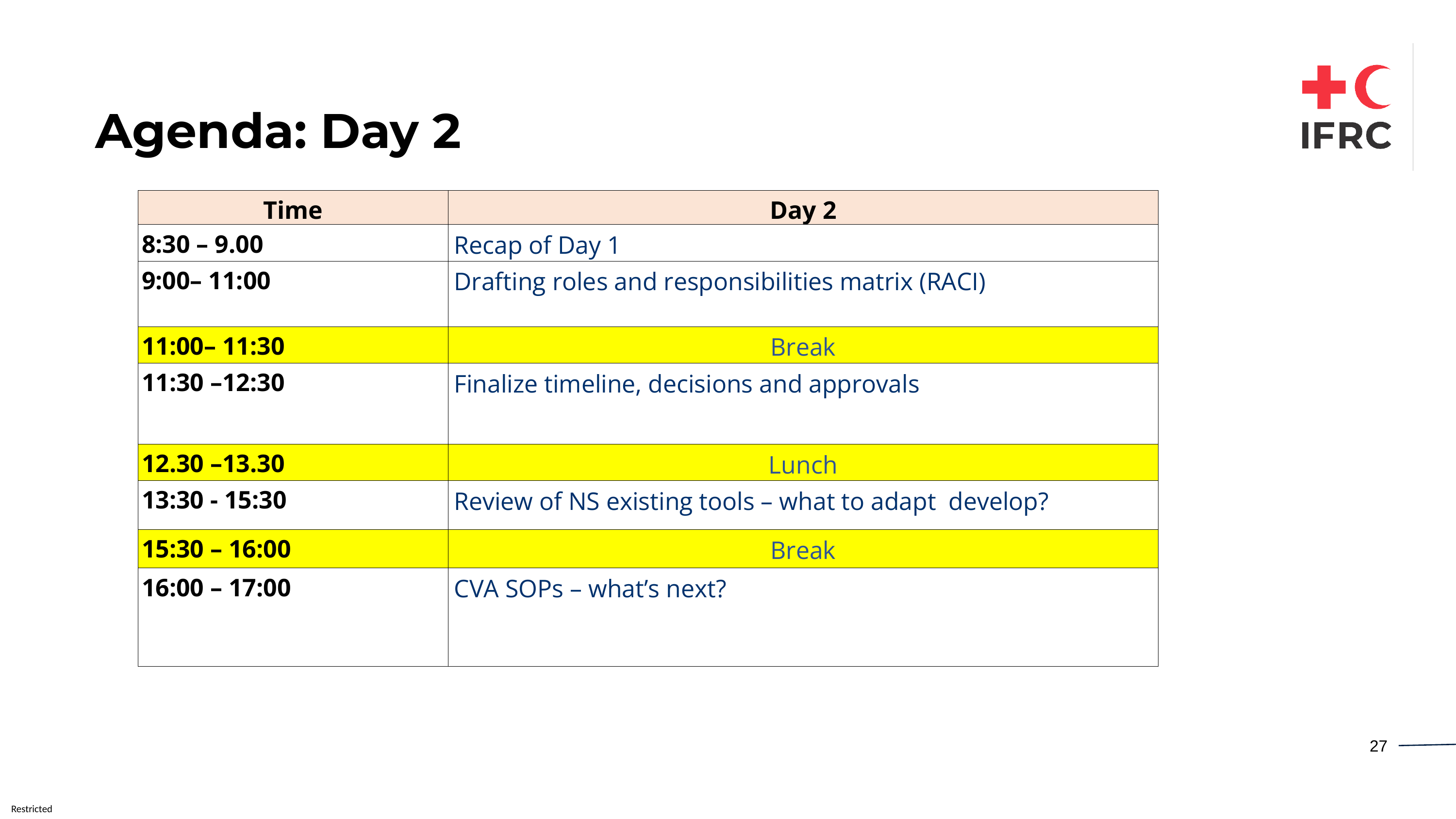

Agenda: Day 2
| Time | Day 2 |
| --- | --- |
| 8:30 – 9.00 | Recap of Day 1 |
| 9:00– 11:00 | Drafting roles and responsibilities matrix (RACI) |
| 11:00– 11:30 | Break |
| 11:30 –12:30 | Finalize timeline, decisions and approvals |
| 12.30 –13.30 | Lunch |
| 13:30 - 15:30 | Review of NS existing tools – what to adapt  develop? |
| 15:30 – 16:00 | Break |
| 16:00 – 17:00 | CVA SOPs – what’s next? |